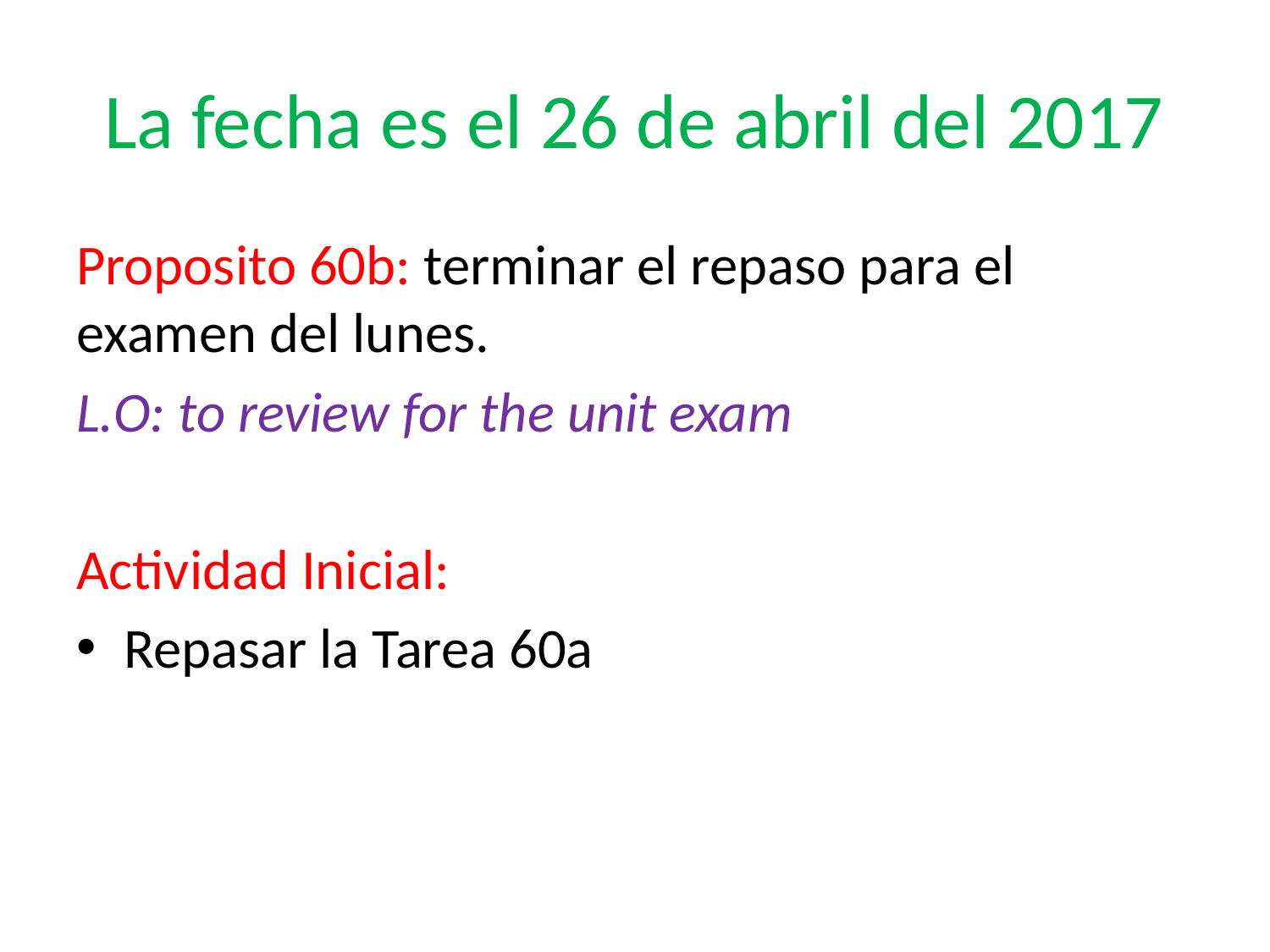

# La fecha es el 26 de abril del 2017
Proposito 60b: terminar el repaso para el examen del lunes.
L.O: to review for the unit exam

Actividad Inicial:
Repasar la Tarea 60a